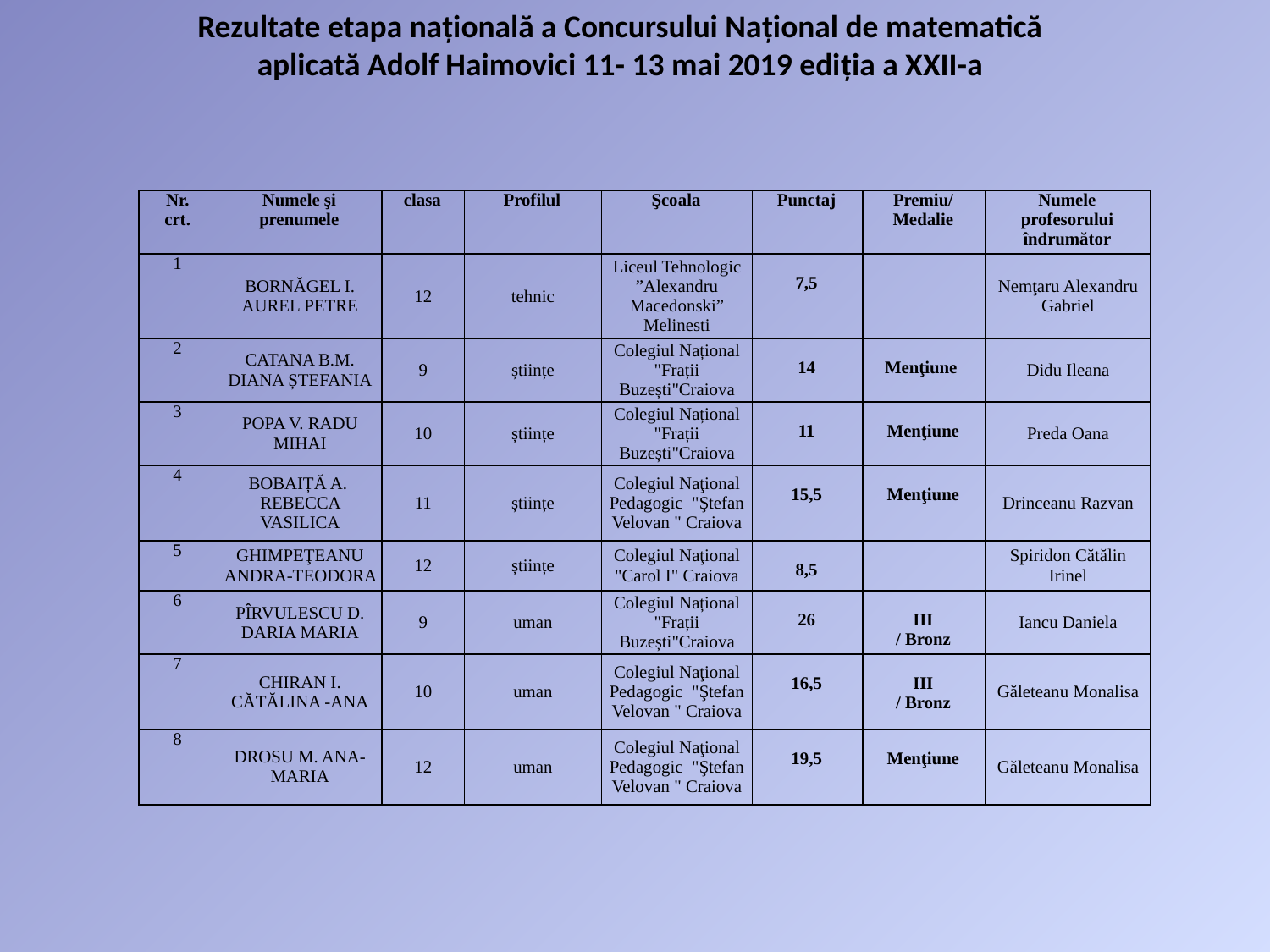

Rezultate etapa națională a Concursului Național de matematică aplicată Adolf Haimovici 11- 13 mai 2019 ediția a XXII-a

| Nr. crt. | Numele şi prenumele | clasa | Profilul | Şcoala | Punctaj | Premiu/ Medalie | Numele profesorului îndrumător |
| --- | --- | --- | --- | --- | --- | --- | --- |
| 1 | BORNĂGEL I. AUREL PETRE | 12 | tehnic | Liceul Tehnologic ”Alexandru Macedonski” Melinesti | 7,5 |  | Nemţaru Alexandru Gabriel |
| 2 | CATANA B.M. DIANA ȘTEFANIA | 9 | științe | Colegiul Național "Frații Buzești"Craiova | 14 | Menţiune | Didu Ileana |
| 3 | POPA V. RADU MIHAI | 10 | științe | Colegiul Național "Frații Buzești"Craiova | 11 | Menţiune | Preda Oana |
| 4 | BOBAIȚĂ A. REBECCA VASILICA | 11 | științe | Colegiul Naţional Pedagogic "Ştefan Velovan " Craiova | 15,5 | Menţiune | Drinceanu Razvan |
| 5 | GHIMPEŢEANU ANDRA-TEODORA | 12 | științe | Colegiul Naţional "Carol I" Craiova | 8,5 |  | Spiridon Cătălin Irinel |
| 6 | PÎRVULESCU D. DARIA MARIA | 9 | uman | Colegiul Național "Frații Buzești"Craiova | 26 | III / Bronz | Iancu Daniela |
| 7 | CHIRAN I. CĂTĂLINA -ANA | 10 | uman | Colegiul Naţional Pedagogic "Ştefan Velovan " Craiova | 16,5 | III / Bronz | Găleteanu Monalisa |
| 8 | DROSU M. ANA-MARIA | 12 | uman | Colegiul Naţional Pedagogic "Ştefan Velovan " Craiova | 19,5 | Menţiune | Găleteanu Monalisa |